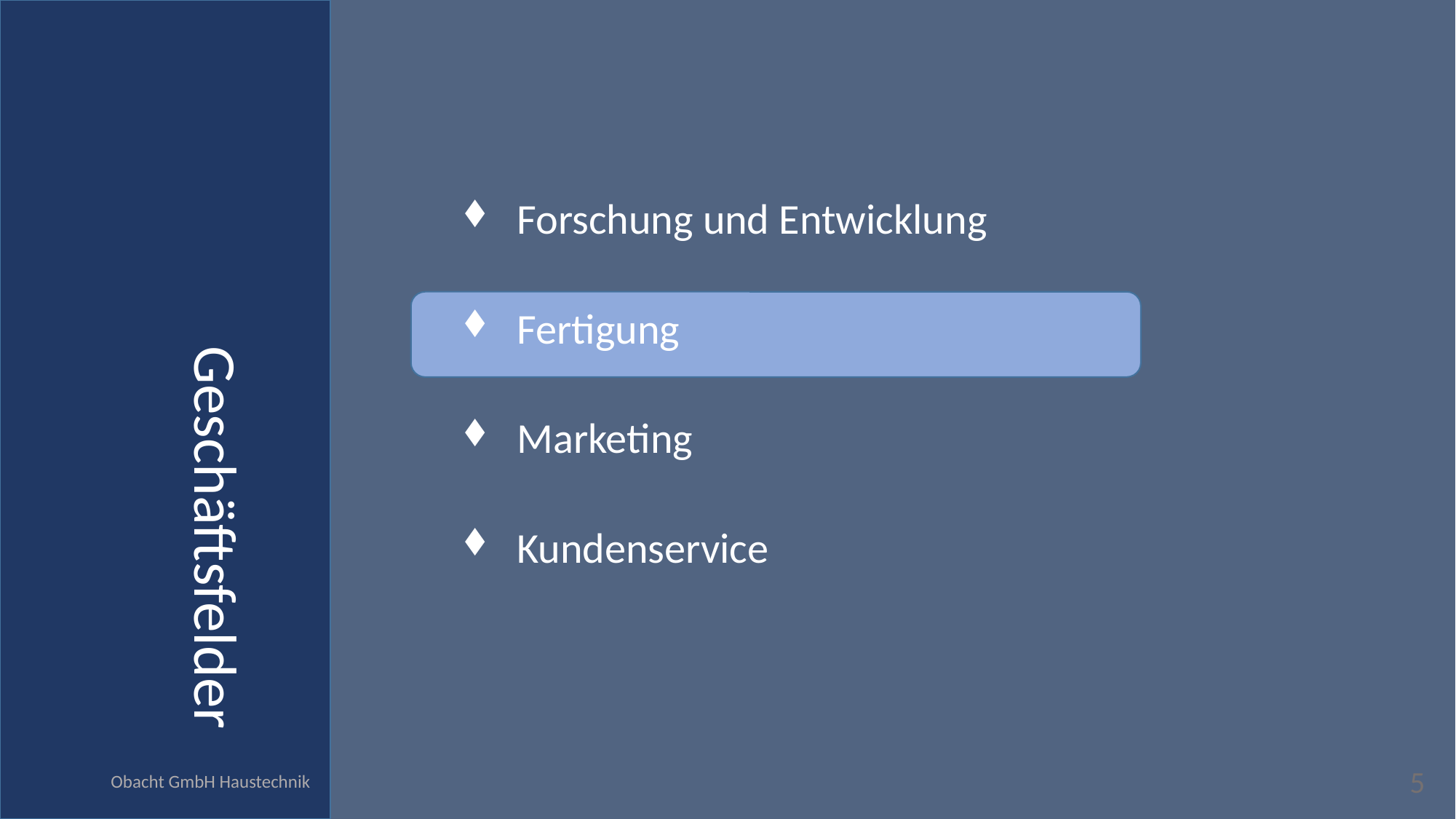

# Geschäftsfelder
Forschung und Entwicklung
Fertigung
Marketing
Kundenservice

Obacht GmbH Haustechnik
5